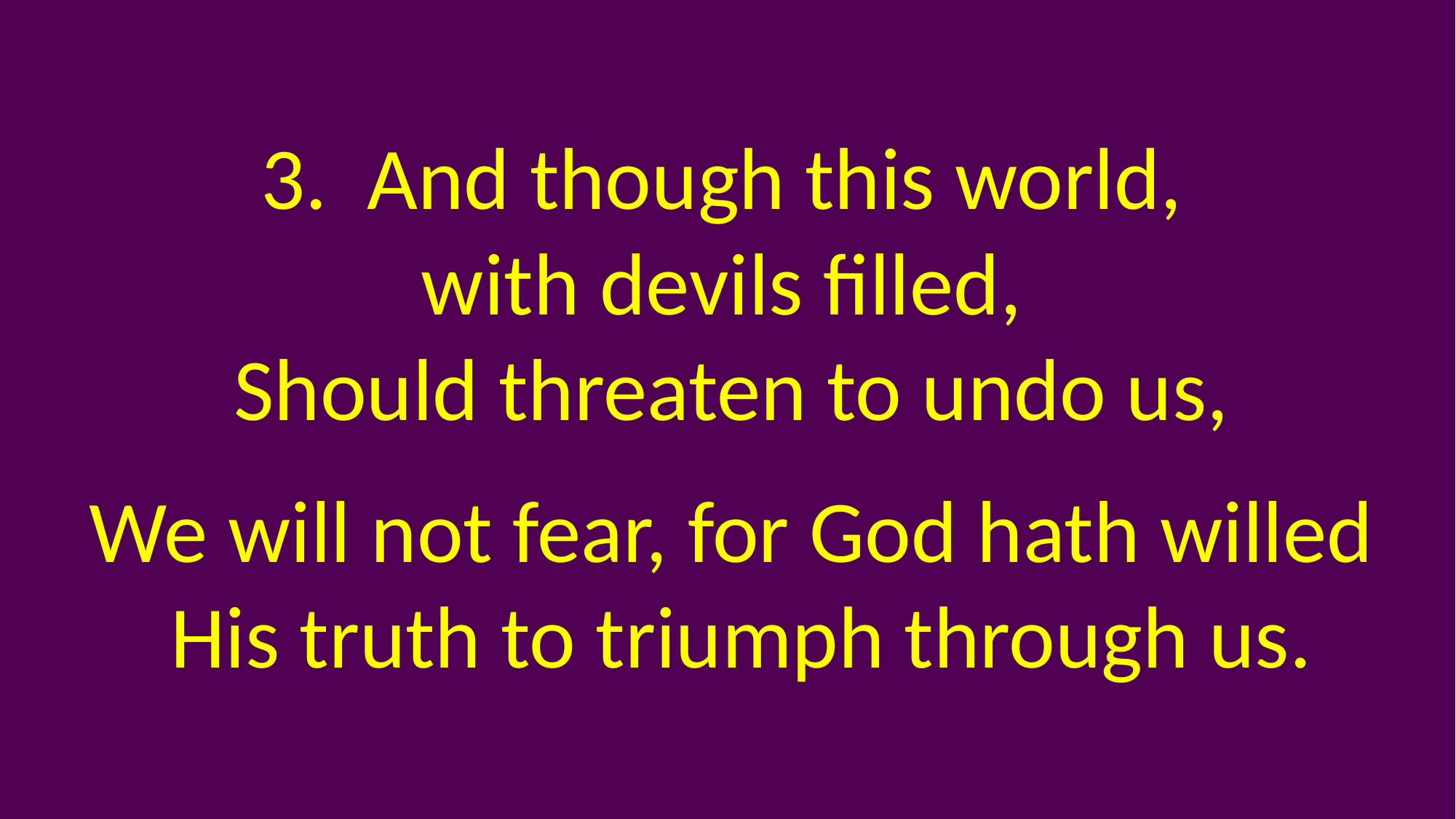

3.  And though this world,
with devils filled,
Should threaten to undo us,
We will not fear, for God hath willed
 His truth to triumph through us.